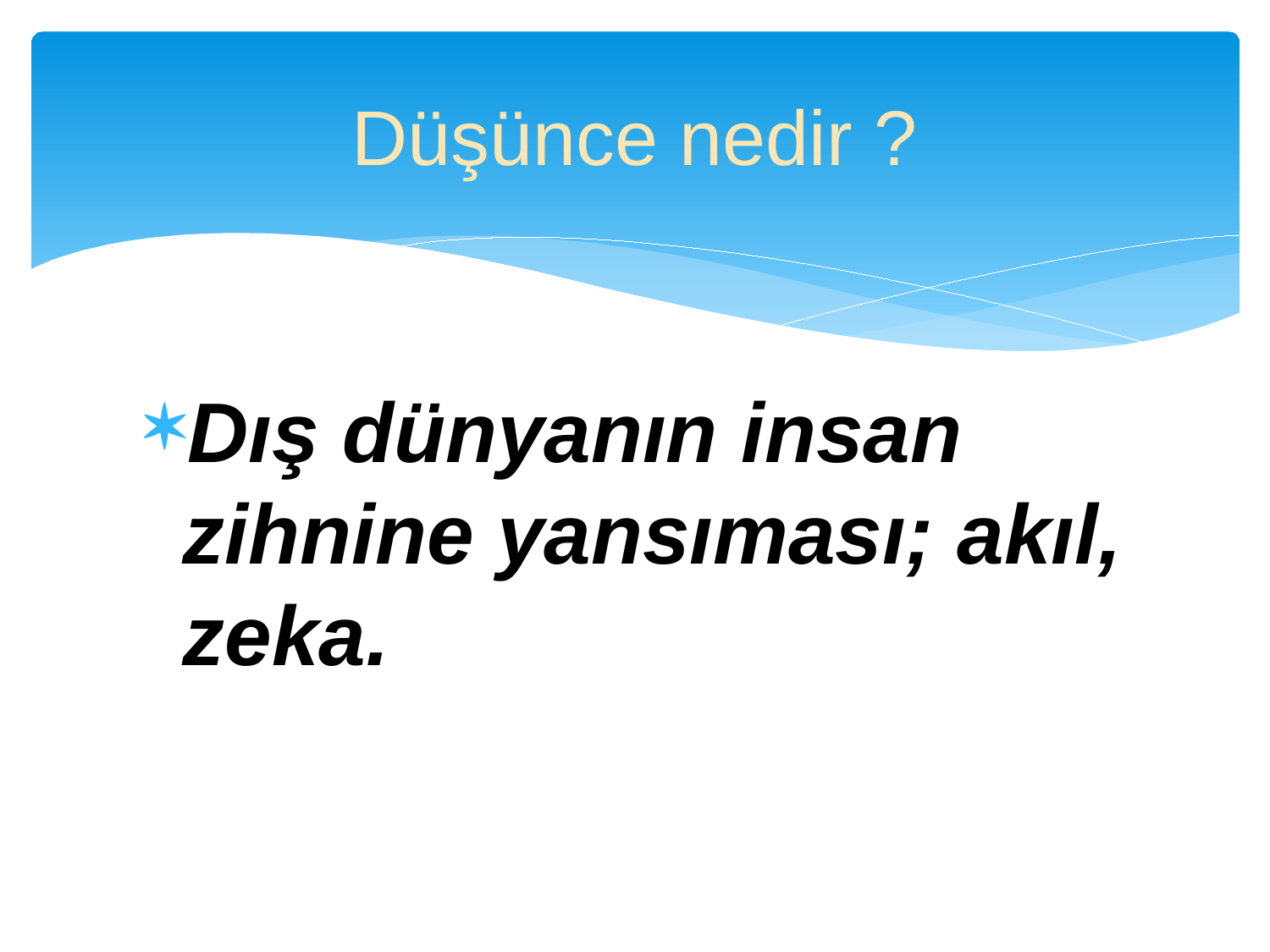

# Düşünce nedir ?
Dış dünyanın insan zihnine yansıması; akıl, zeka.